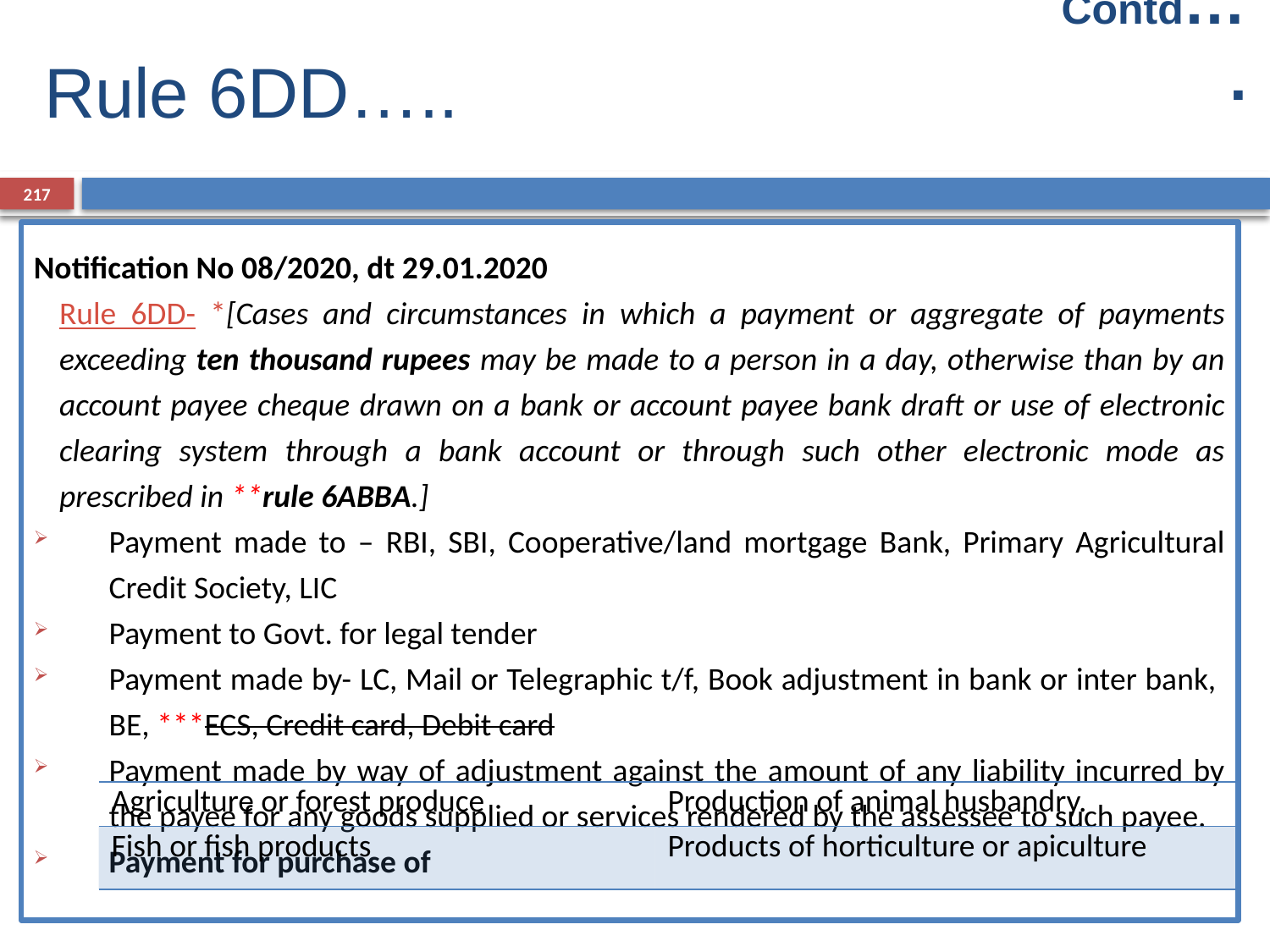

Contd….
# Rule 6DD…..
217
Notification No 08/2020, dt 29.01.2020
	Rule 6DD- *[Cases and circumstances in which a payment or aggregate of payments exceeding ten thousand rupees may be made to a person in a day, otherwise than by an account payee cheque drawn on a bank or account payee bank draft or use of electronic clearing system through a bank account or through such other electronic mode as prescribed in **rule 6ABBA.]
Payment made to – RBI, SBI, Cooperative/land mortgage Bank, Primary Agricultural Credit Society, LIC
Payment to Govt. for legal tender
Payment made by- LC, Mail or Telegraphic t/f, Book adjustment in bank or inter bank,  BE, ***ECS, Credit card, Debit card
Payment made by way of adjustment against the amount of any liability incurred by the payee for any goods supplied or services rendered by the assessee to such payee.
Payment for purchase of

| Agriculture or forest produce | Production of animal husbandry. |
| --- | --- |
| Fish or fish products | Products of horticulture or apiculture |